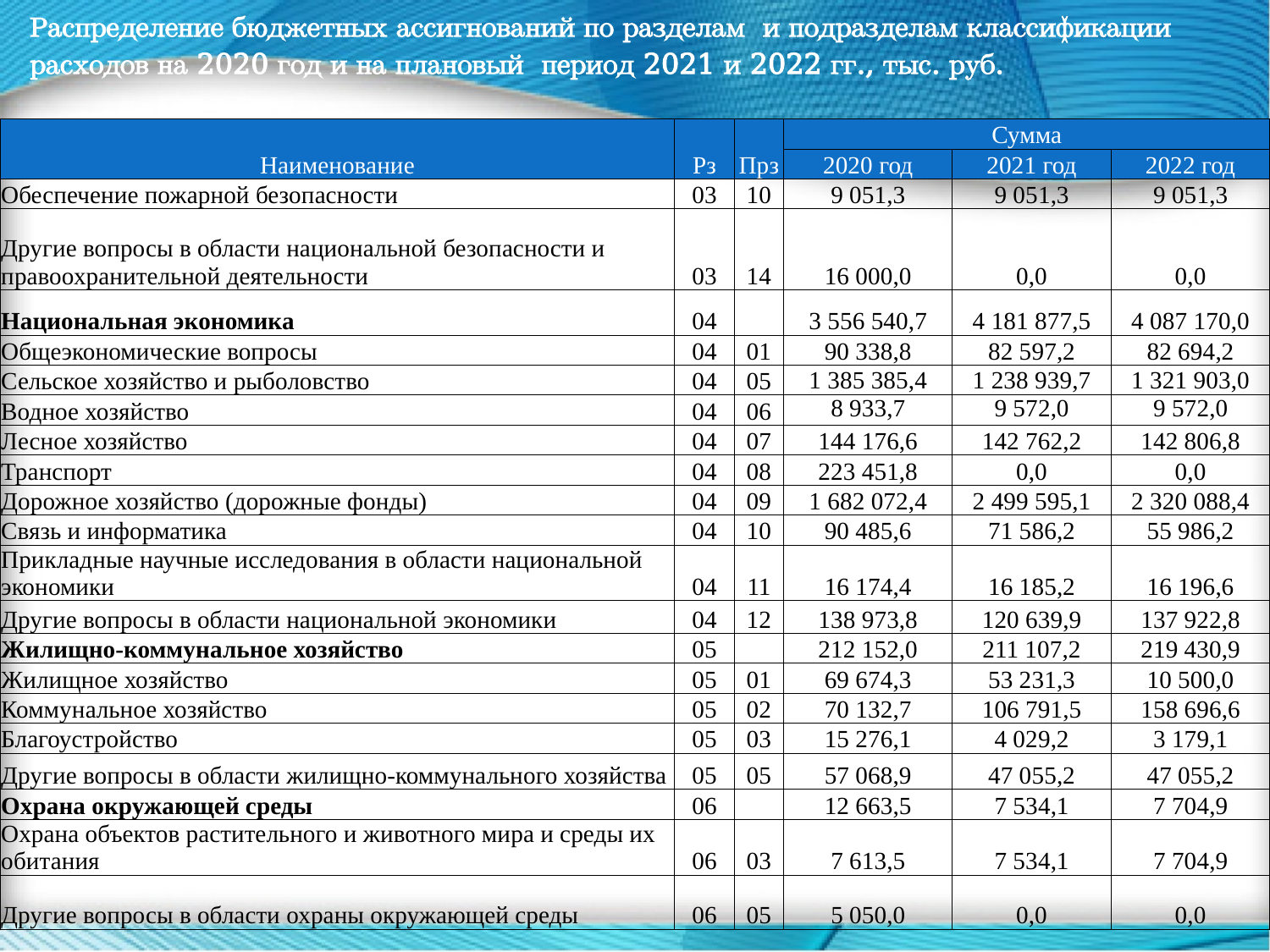

# Распределение бюджетных ассигнований по разделам  и подразделам классификации расходов на 2020 год и на плановый  период 2021 и 2022 гг., тыс. руб.
| Наименование | Рз | Прз | Сумма |  |  |
| --- | --- | --- | --- | --- | --- |
|  |  |  | 2020 год | 2021 год | 2022 год |
| Обеспечение пожарной безопасности | 03 | 10 | 9 051,3 | 9 051,3 | 9 051,3 |
| Другие вопросы в области национальной безопасности и правоохранительной деятельности | 03 | 14 | 16 000,0 | 0,0 | 0,0 |
| Национальная экономика | 04 |  | 3 556 540,7 | 4 181 877,5 | 4 087 170,0 |
| Общеэкономические вопросы | 04 | 01 | 90 338,8 | 82 597,2 | 82 694,2 |
| Сельское хозяйство и рыболовство | 04 | 05 | 1 385 385,4 | 1 238 939,7 | 1 321 903,0 |
| Водное хозяйство | 04 | 06 | 8 933,7 | 9 572,0 | 9 572,0 |
| Лесное хозяйство | 04 | 07 | 144 176,6 | 142 762,2 | 142 806,8 |
| Транспорт | 04 | 08 | 223 451,8 | 0,0 | 0,0 |
| Дорожное хозяйство (дорожные фонды) | 04 | 09 | 1 682 072,4 | 2 499 595,1 | 2 320 088,4 |
| Связь и информатика | 04 | 10 | 90 485,6 | 71 586,2 | 55 986,2 |
| Прикладные научные исследования в области национальной экономики | 04 | 11 | 16 174,4 | 16 185,2 | 16 196,6 |
| Другие вопросы в области национальной экономики | 04 | 12 | 138 973,8 | 120 639,9 | 137 922,8 |
| Жилищно-коммунальное хозяйство | 05 |  | 212 152,0 | 211 107,2 | 219 430,9 |
| Жилищное хозяйство | 05 | 01 | 69 674,3 | 53 231,3 | 10 500,0 |
| Коммунальное хозяйство | 05 | 02 | 70 132,7 | 106 791,5 | 158 696,6 |
| Благоустройство | 05 | 03 | 15 276,1 | 4 029,2 | 3 179,1 |
| Другие вопросы в области жилищно-коммунального хозяйства | 05 | 05 | 57 068,9 | 47 055,2 | 47 055,2 |
| Охрана окружающей среды | 06 |  | 12 663,5 | 7 534,1 | 7 704,9 |
| Охрана объектов растительного и животного мира и среды их обитания | 06 | 03 | 7 613,5 | 7 534,1 | 7 704,9 |
| Другие вопросы в области охраны окружающей среды | 06 | 05 | 5 050,0 | 0,0 | 0,0 |